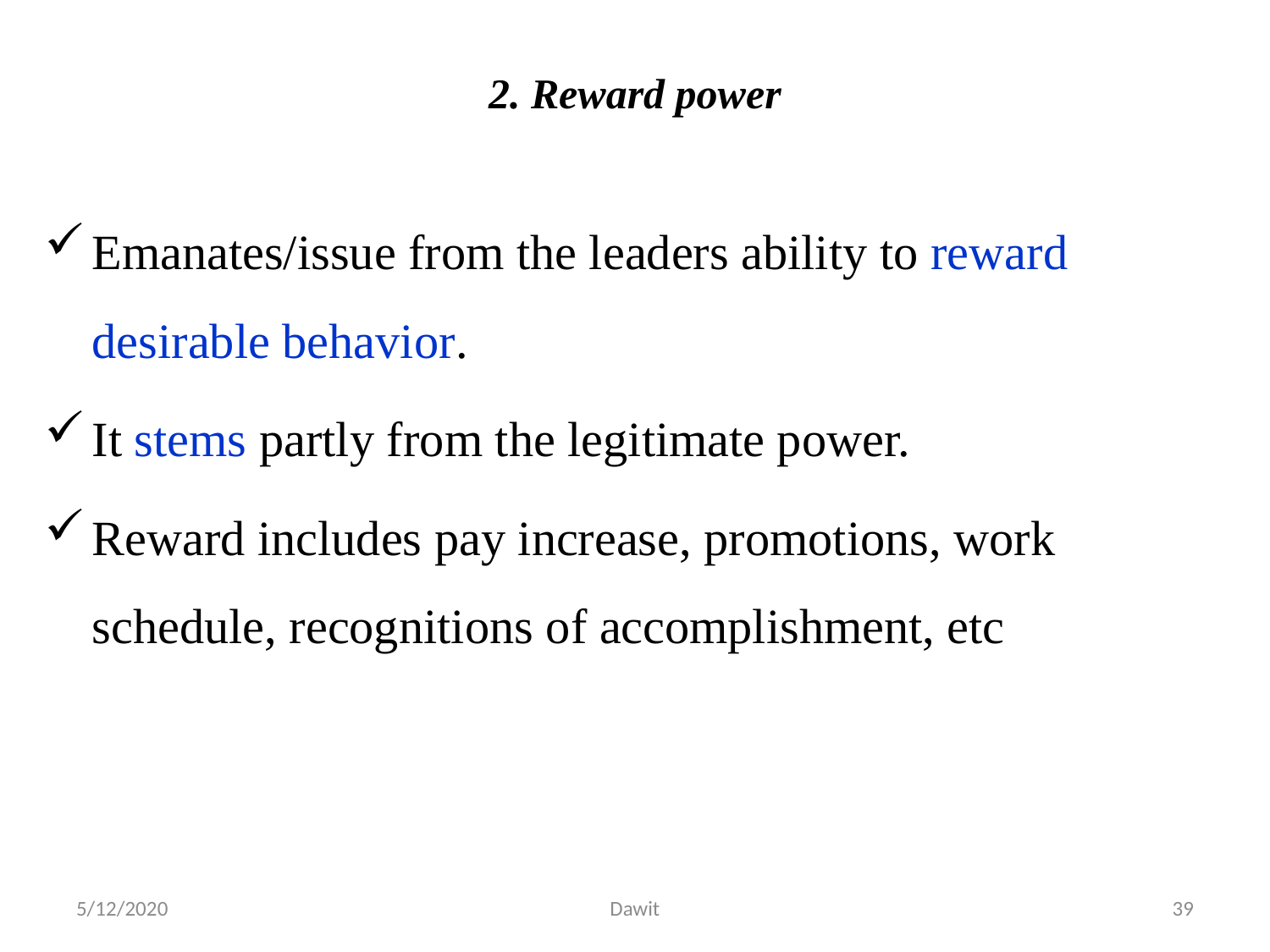

# 2. Reward power
Emanates/issue from the leaders ability to reward desirable behavior.
It stems partly from the legitimate power.
Reward includes pay increase, promotions, work schedule, recognitions of accomplishment, etc

5/12/2020
Dawit
39